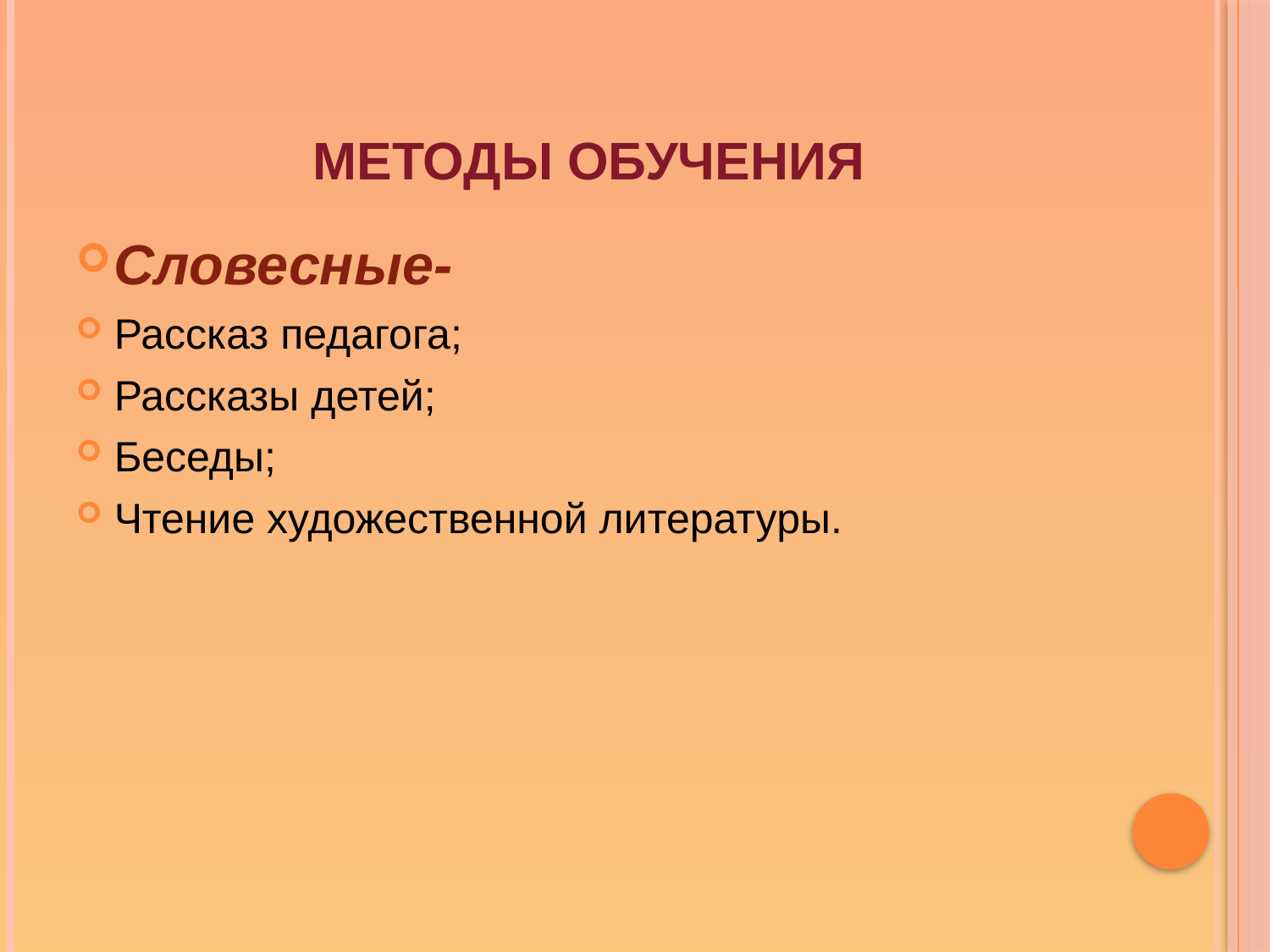

# Методы обучения
Словесные-
Рассказ педагога;
Рассказы детей;
Беседы;
Чтение художественной литературы.